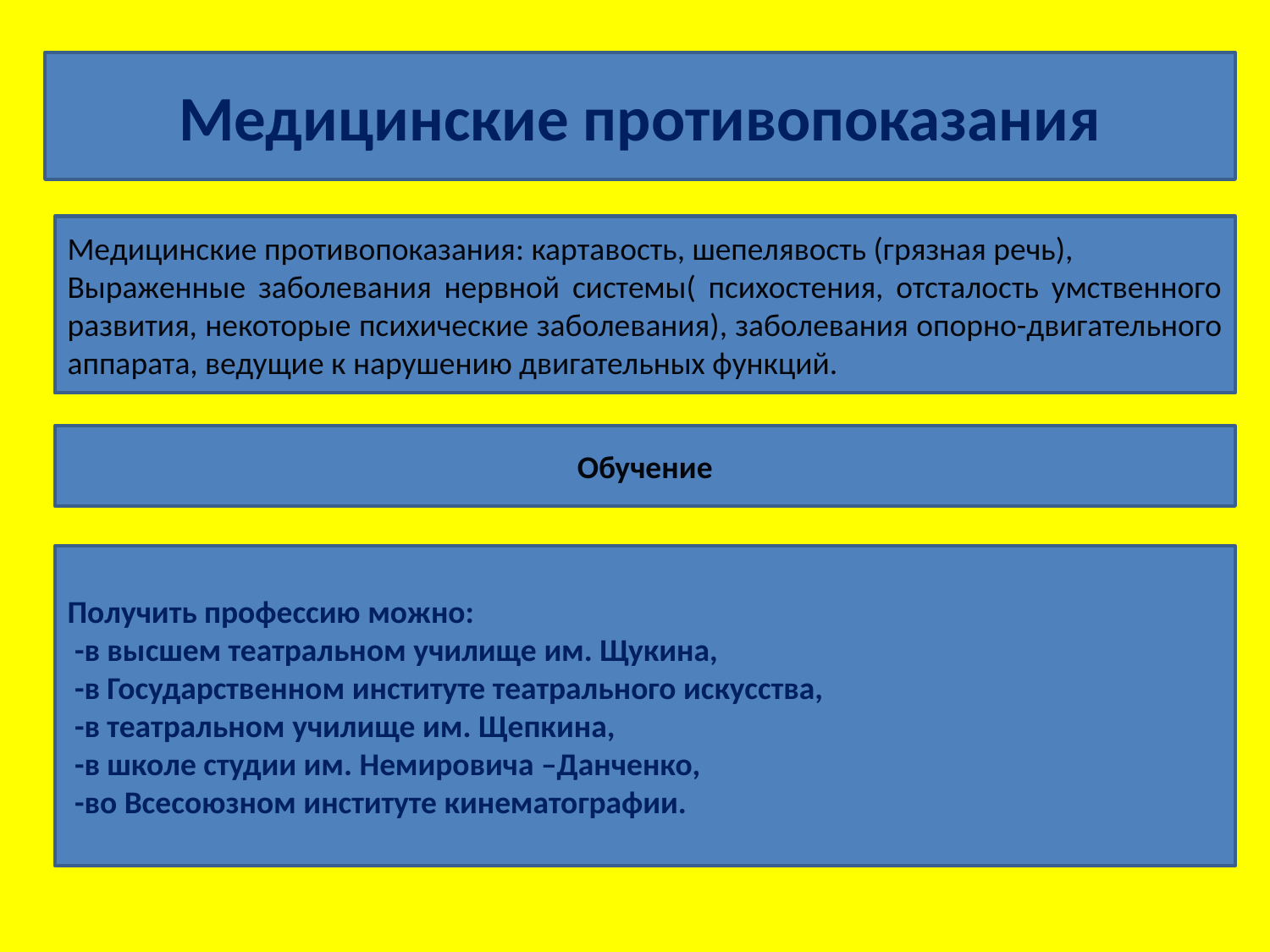

Медицинские противопоказания
Медицинские противопоказания: картавость, шепелявость (грязная речь),
Выраженные заболевания нервной системы( психостения, отсталость умственного развития, некоторые психические заболевания), заболевания опорно-двигательного аппарата, ведущие к нарушению двигательных функций.
Обучение
Получить профессию можно:
 -в высшем театральном училище им. Щукина,
 -в Государственном институте театрального искусства,
 -в театральном училище им. Щепкина,
 -в школе студии им. Немировича –Данченко,
 -во Всесоюзном институте кинематографии.